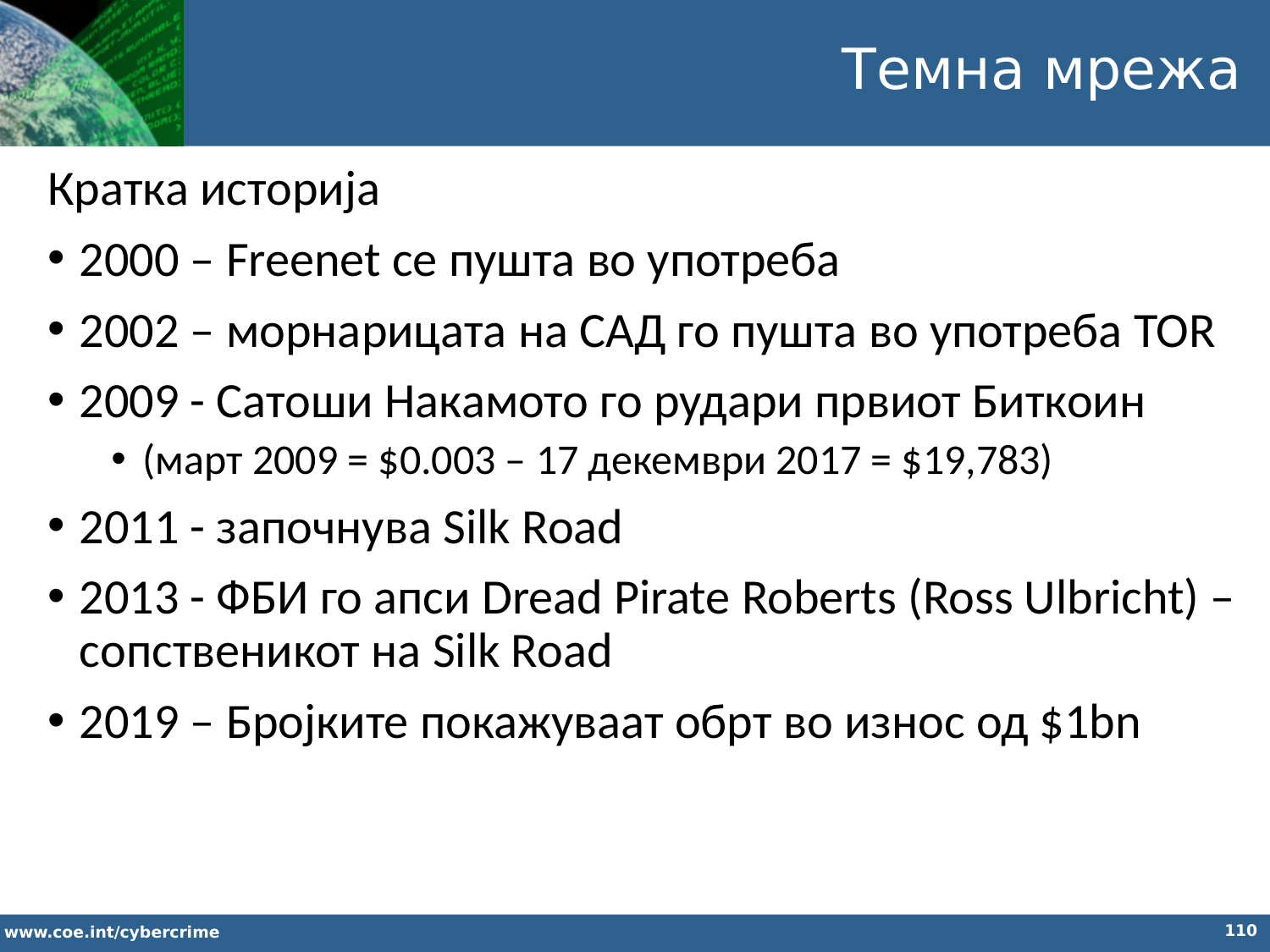

Темна мрежа
Кратка историја
2000 – Freenet се пушта во употреба
2002 – морнарицата на САД го пушта во употреба TOR
2009 - Сатоши Накамото го рудари првиот Биткоин
(март 2009 = $0.003 – 17 декември 2017 = $19,783)
2011 - започнува Silk Road
2013 - ФБИ го апси Dread Pirate Roberts (Ross Ulbricht) – сопственикот на Silk Road
2019 – Бројките покажуваат обрт во износ од $1bn